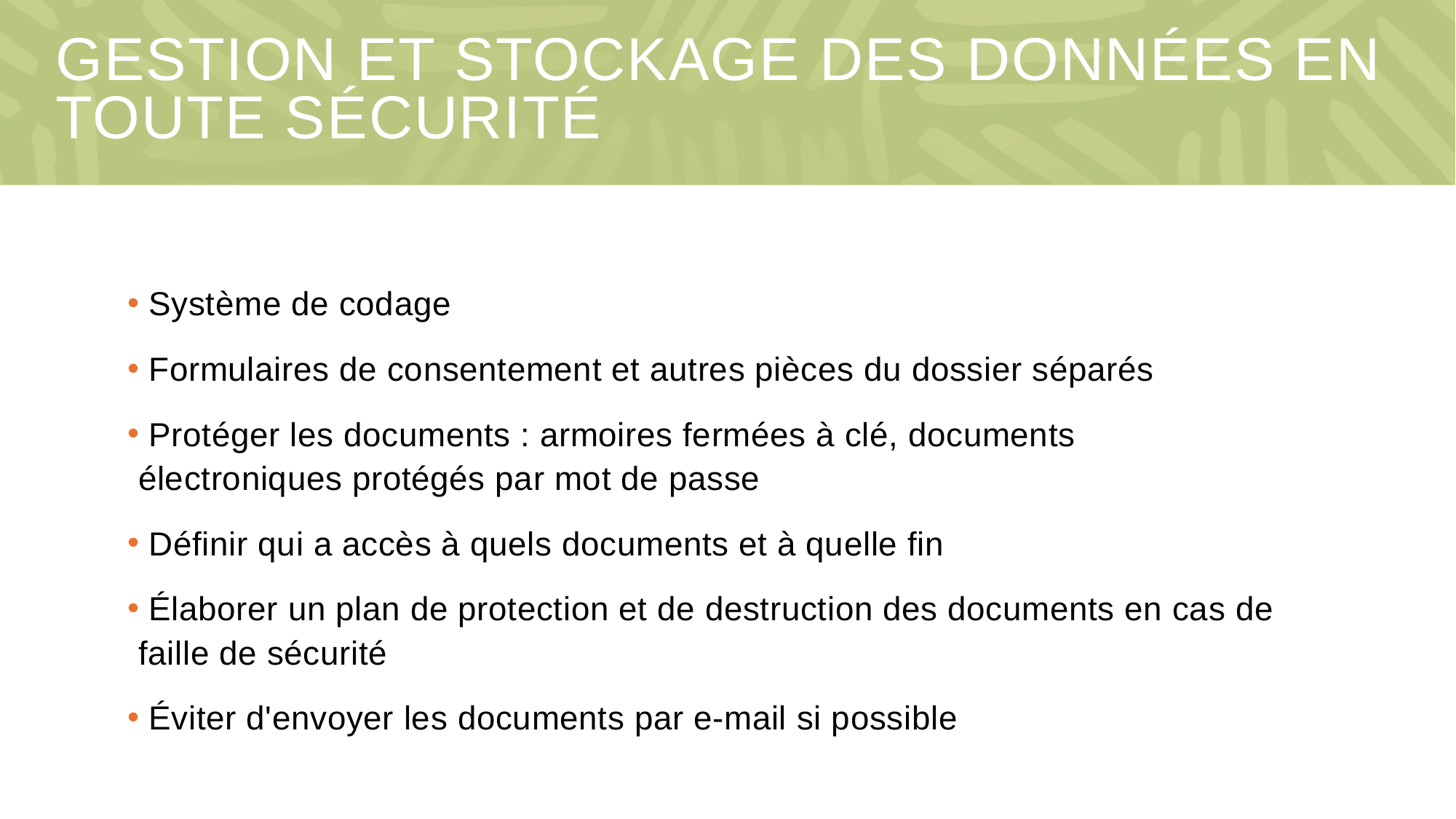

# Gestion et stockage des données en toute sécurité
 Système de codage
 Formulaires de consentement et autres pièces du dossier séparés
 Protéger les documents : armoires fermées à clé, documents électroniques protégés par mot de passe
 Définir qui a accès à quels documents et à quelle fin
 Élaborer un plan de protection et de destruction des documents en cas de faille de sécurité
 Éviter d'envoyer les documents par e-mail si possible